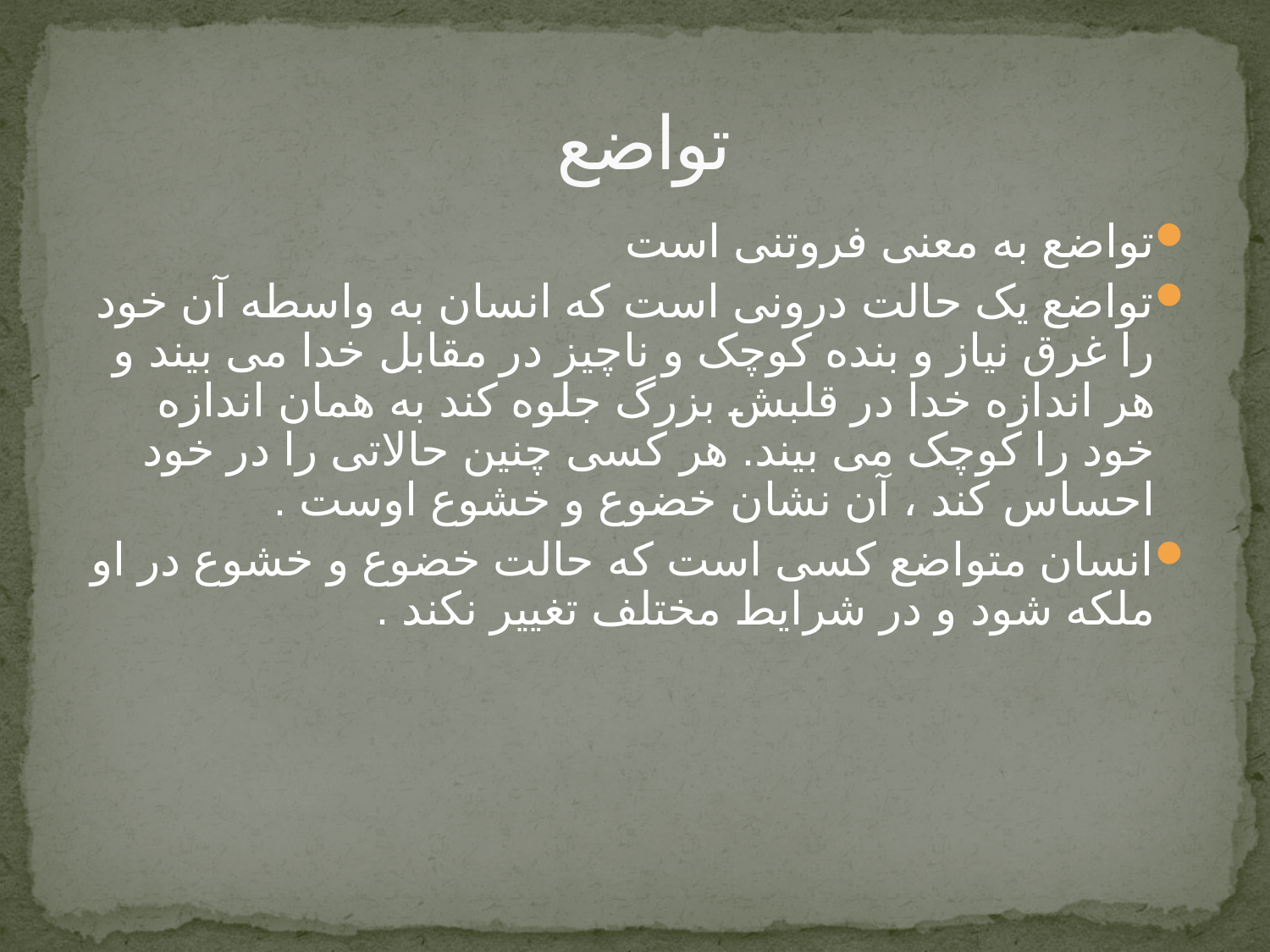

# تواضع
تواضع به معنی فروتنی است
تواضع یک حالت درونی است که انسان به واسطه آن خود را غرق نیاز و بنده کوچک و ناچیز در مقابل خدا می بیند و هر اندازه خدا در قلبش بزرگ جلوه کند به همان اندازه خود را کوچک می بیند. هر کسی چنین حالاتی را در خود احساس کند ، آن نشان خضوع و خشوع اوست .
انسان متواضع کسی است که حالت خضوع و خشوع در او ملکه شود و در شرایط مختلف تغییر نکند .